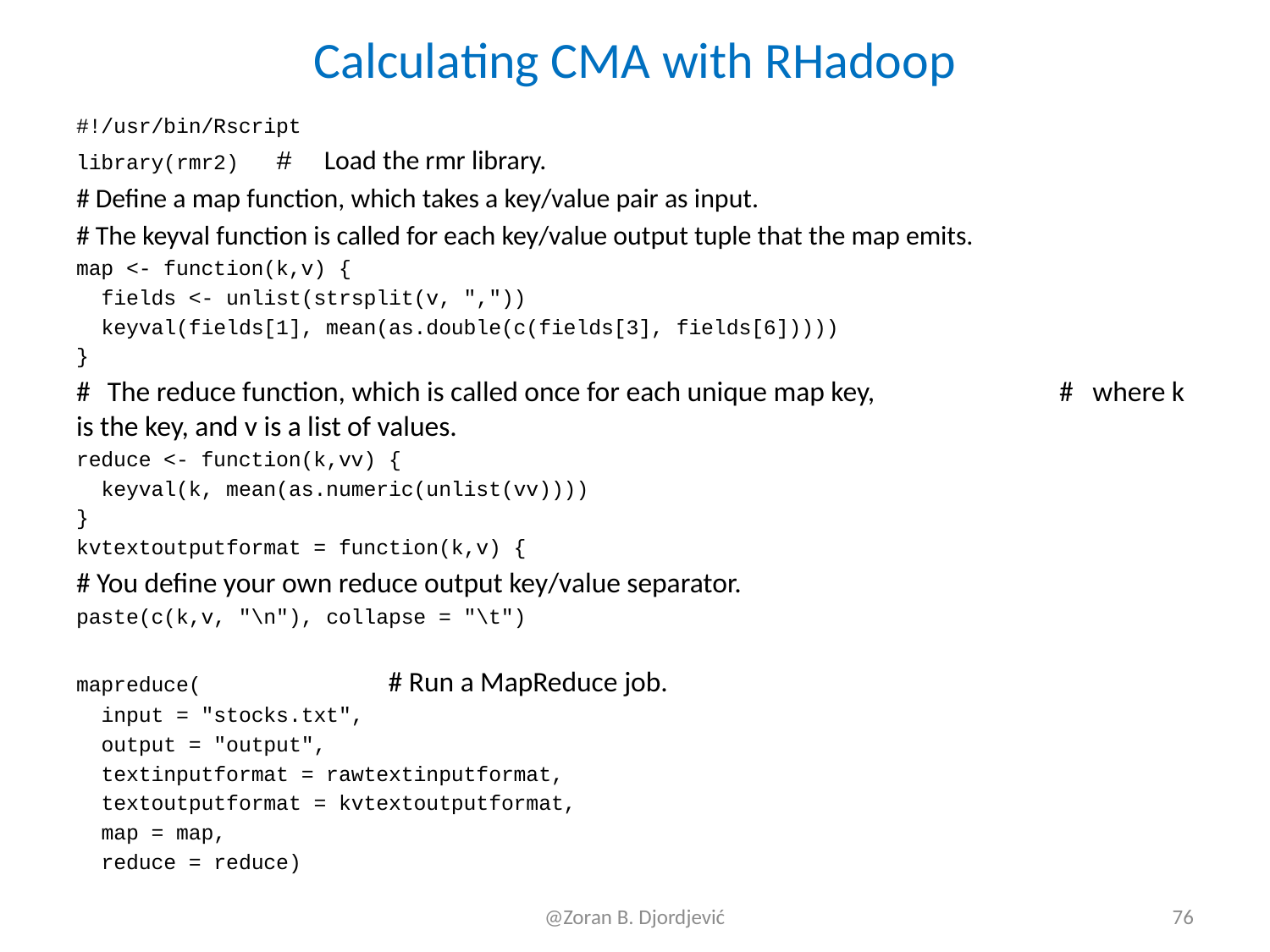

# Calculating CMA with RHadoop
#!/usr/bin/Rscript
library(rmr2)   #  Load the rmr library.
# Define a map function, which takes a key/value pair as input.
# The keyval function is called for each key/value output tuple that the map emits.
map <- function(k,v) {
  fields <- unlist(strsplit(v, ","))
  keyval(fields[1], mean(as.double(c(fields[3], fields[6]))))
}
# The reduce function, which is called once for each unique map key,                             #   where k is the key, and v is a list of values.
reduce <- function(k,vv) {
  keyval(k, mean(as.numeric(unlist(vv))))
}
kvtextoutputformat = function(k,v) {
# You define your own reduce output key/value separator.
paste(c(k,v, "\n"), collapse = "\t")

mapreduce(               # Run a MapReduce job.
  input = "stocks.txt",
  output = "output",
  textinputformat = rawtextinputformat,
  textoutputformat = kvtextoutputformat,
  map = map,
  reduce = reduce)
@Zoran B. Djordjević
76